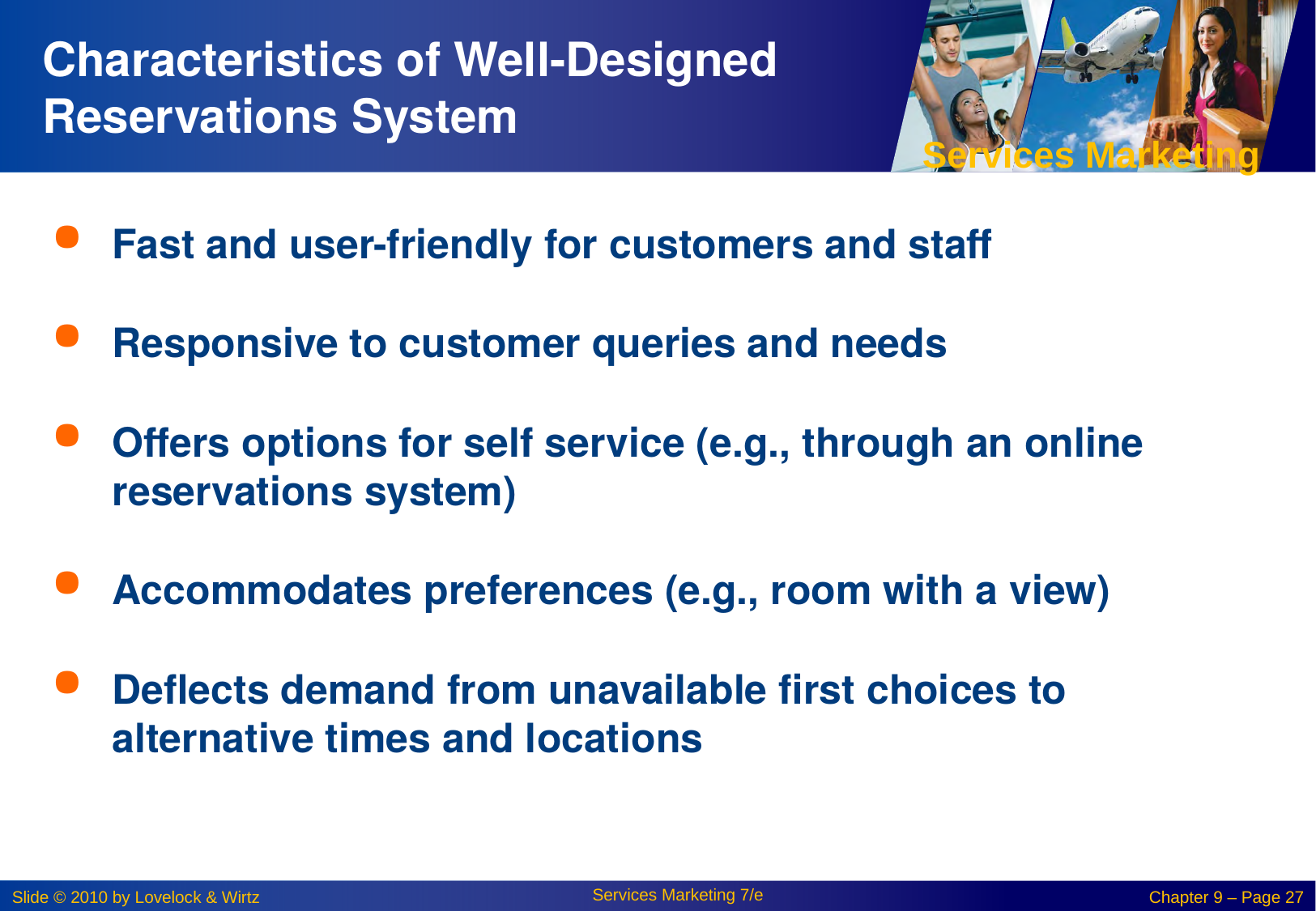

# Characteristics of Well-Designed Reservations System
Fast and user-friendly for customers and staff
Responsive to customer queries and needs
Offers options for self service (e.g., through an online reservations system)
Accommodates preferences (e.g., room with a view)
Deflects demand from unavailable first choices to alternative times and locations